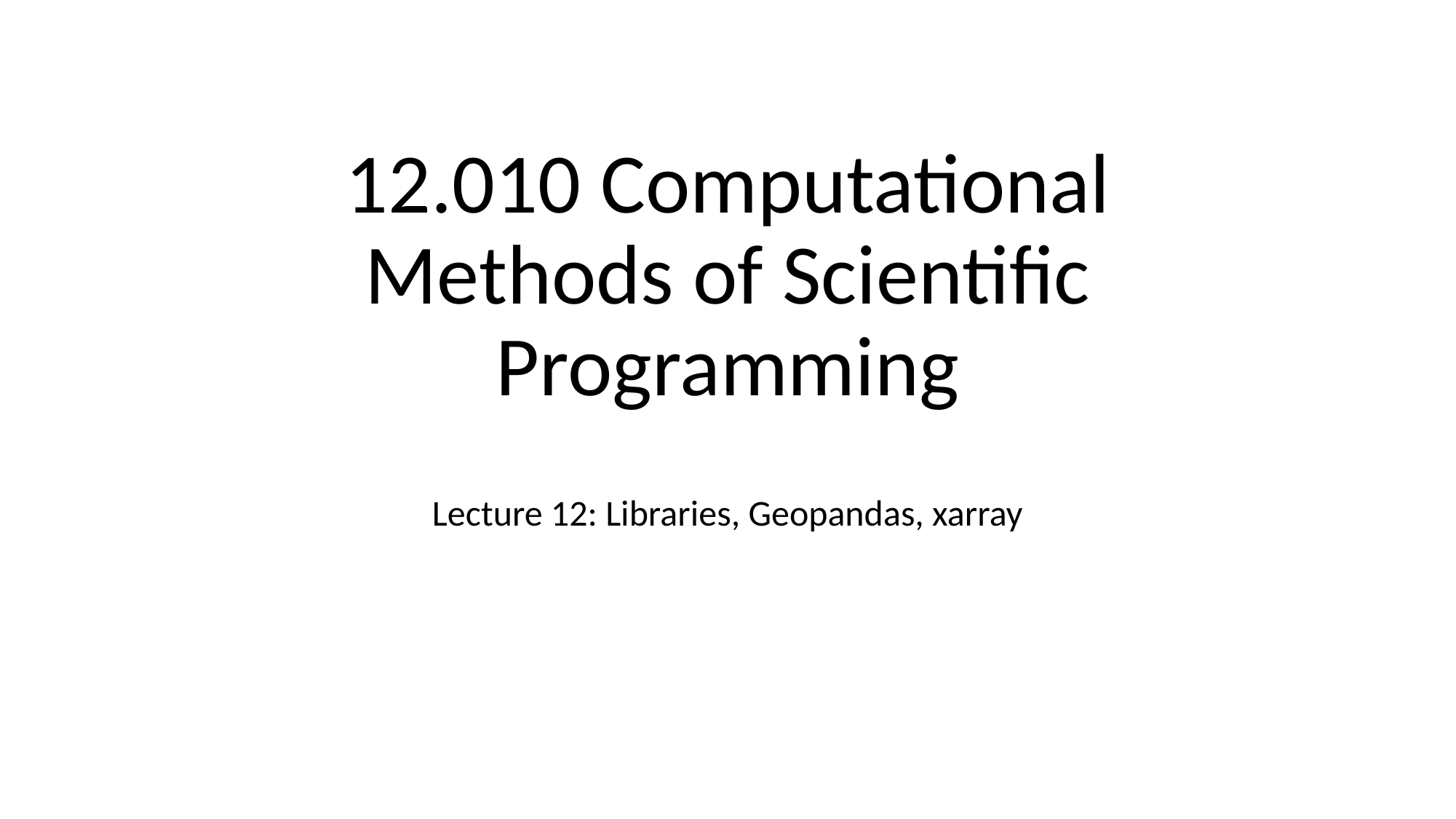

# 12.010 Computational Methods of Scientific Programming

Lecture 12: Libraries, Geopandas, xarray